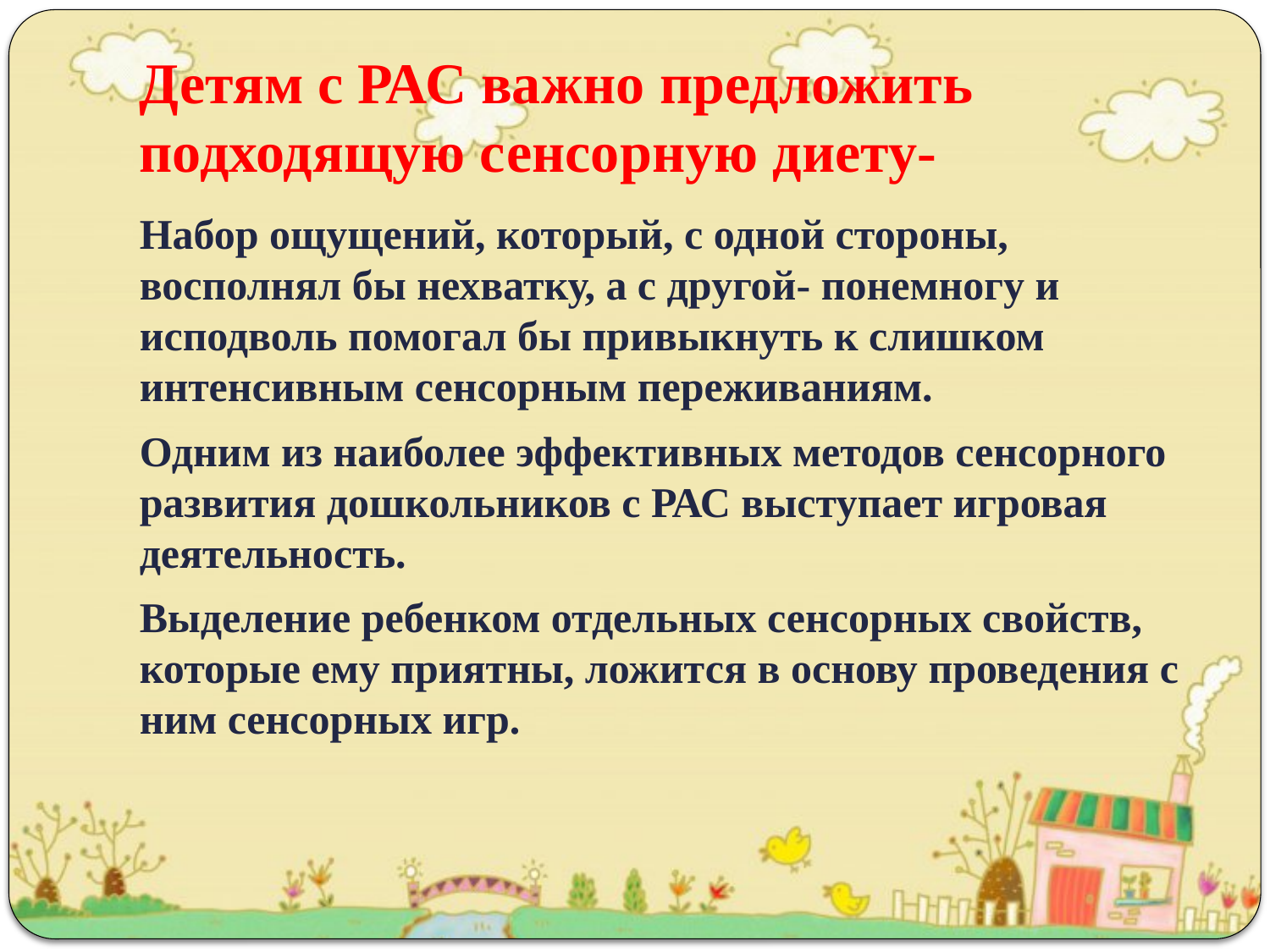

# Детям с РАС важно предложить подходящую сенсорную диету-
Набор ощущений, который, с одной стороны, восполнял бы нехватку, а с другой- понемногу и исподволь помогал бы привыкнуть к слишком интенсивным сенсорным переживаниям.
Одним из наиболее эффективных методов сенсорного развития дошкольников с РАС выступает игровая деятельность.
Выделение ребенком отдельных сенсорных свойств, которые ему приятны, ложится в основу проведения с ним сенсорных игр.